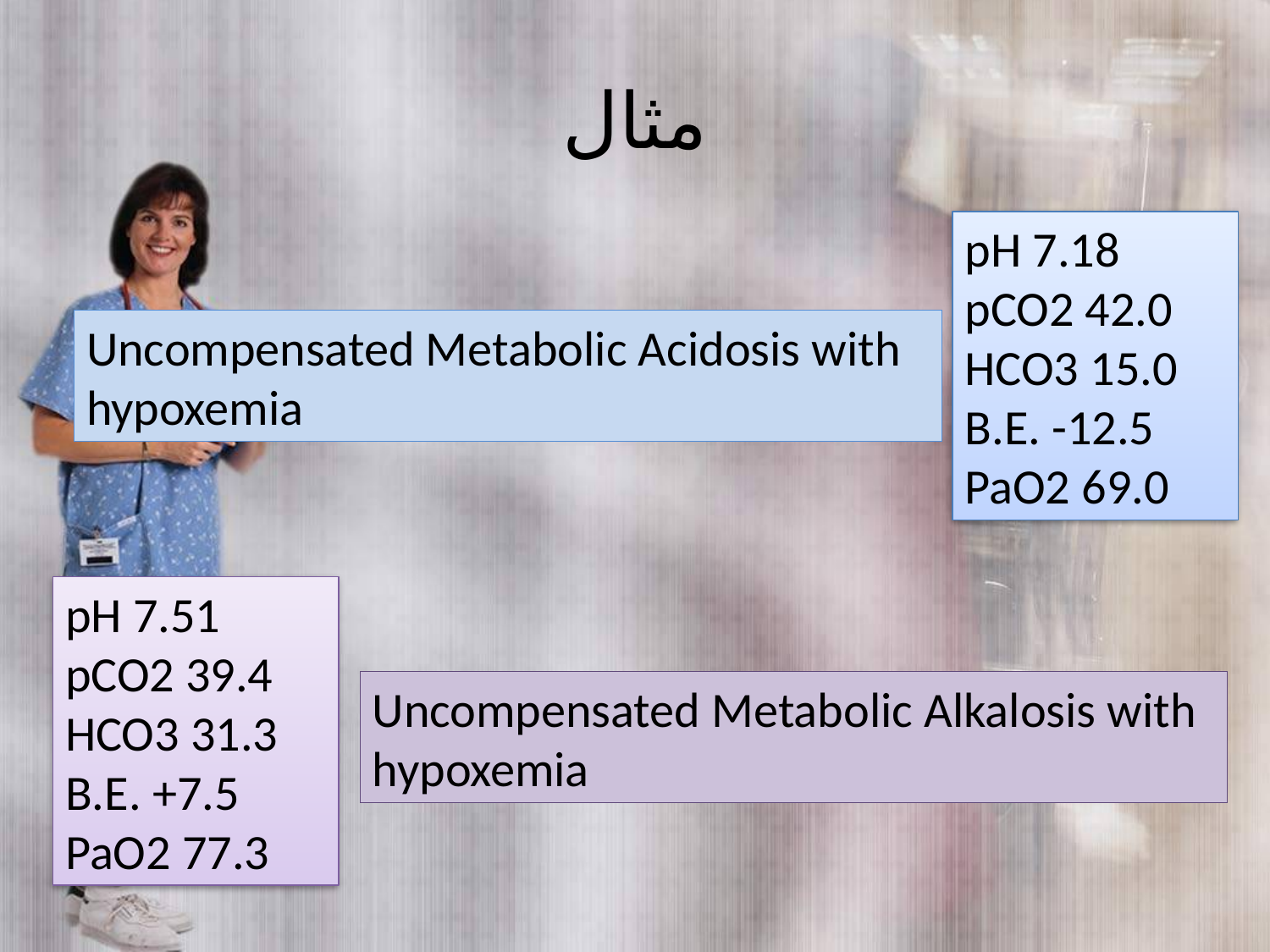

# مثال
pH 7.18
pCO2 42.0
HCO3 15.0
B.E. -12.5
PaO2 69.0
Uncompensated Metabolic Acidosis with hypoxemia
pH 7.51
pCO2 39.4
HCO3 31.3
B.E. +7.5
PaO2 77.3
Uncompensated Metabolic Alkalosis with hypoxemia